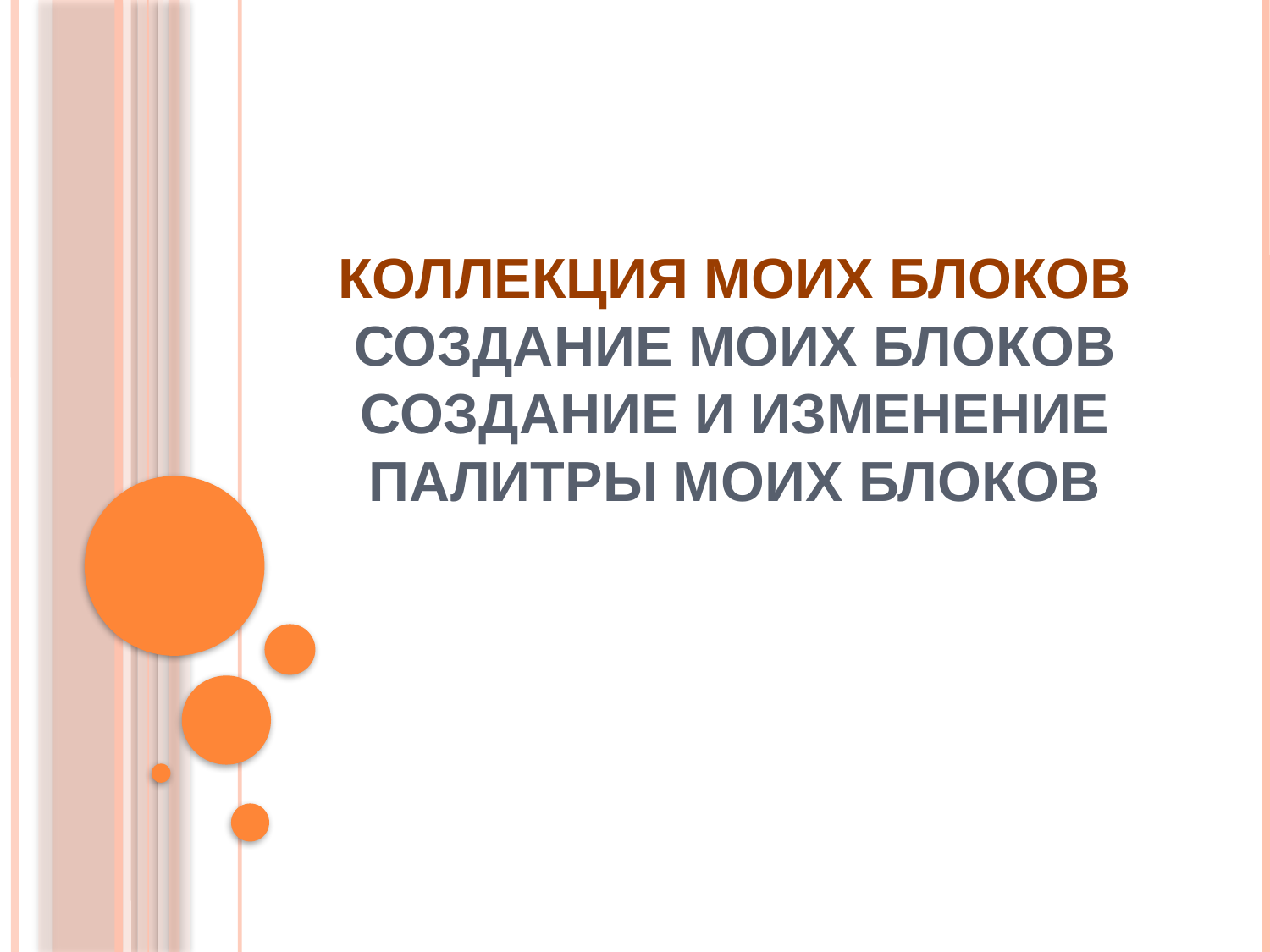

# Коллекция моих блоков Создание моих блоков Создание и изменение палитры моих блоков